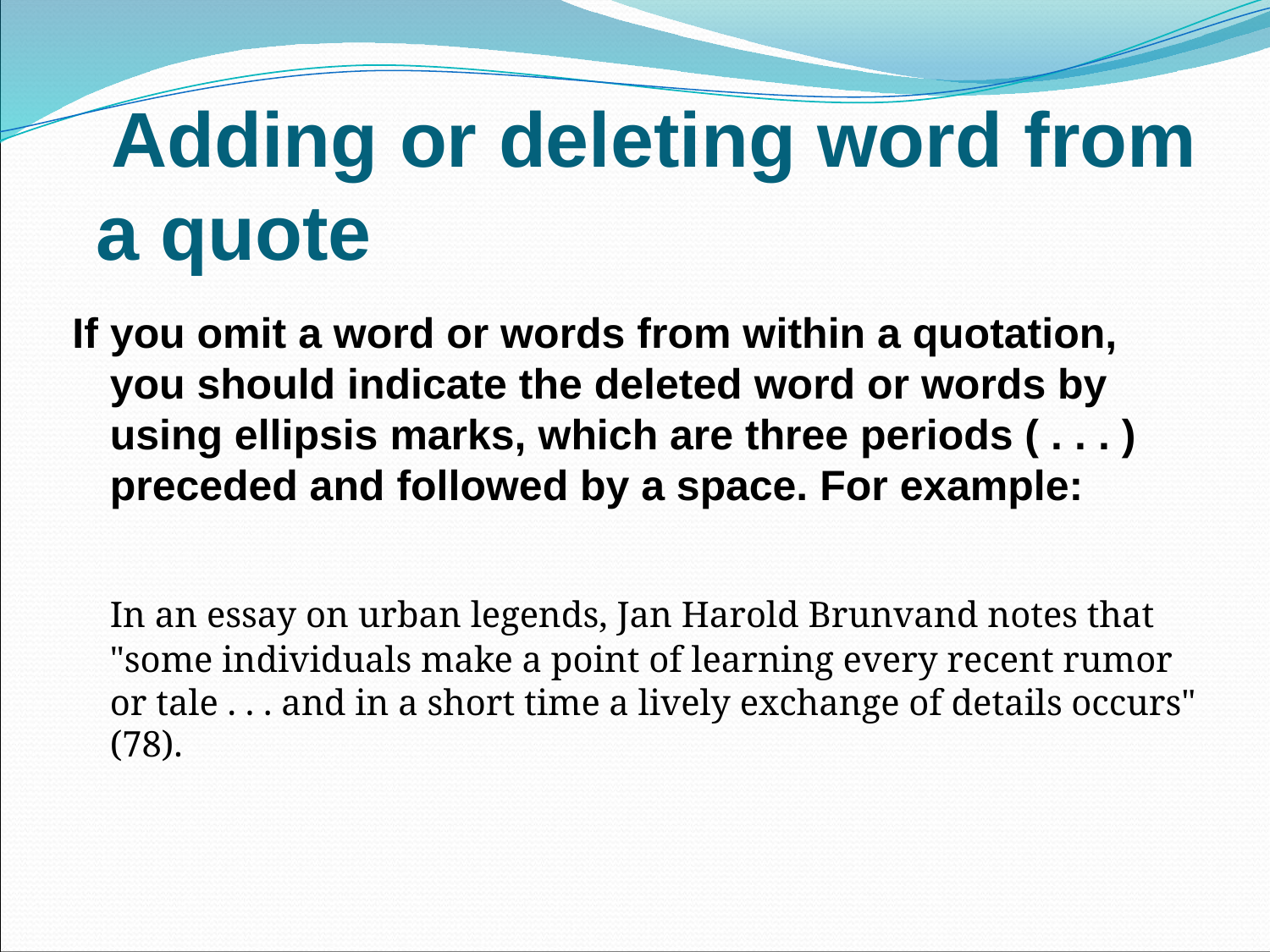

# Adding or deleting word from a quote
If you omit a word or words from within a quotation, you should indicate the deleted word or words by using ellipsis marks, which are three periods ( . . . ) preceded and followed by a space. For example:

	In an essay on urban legends, Jan Harold Brunvand notes that "some individuals make a point of learning every recent rumor or tale . . . and in a short time a lively exchange of details occurs" (78).